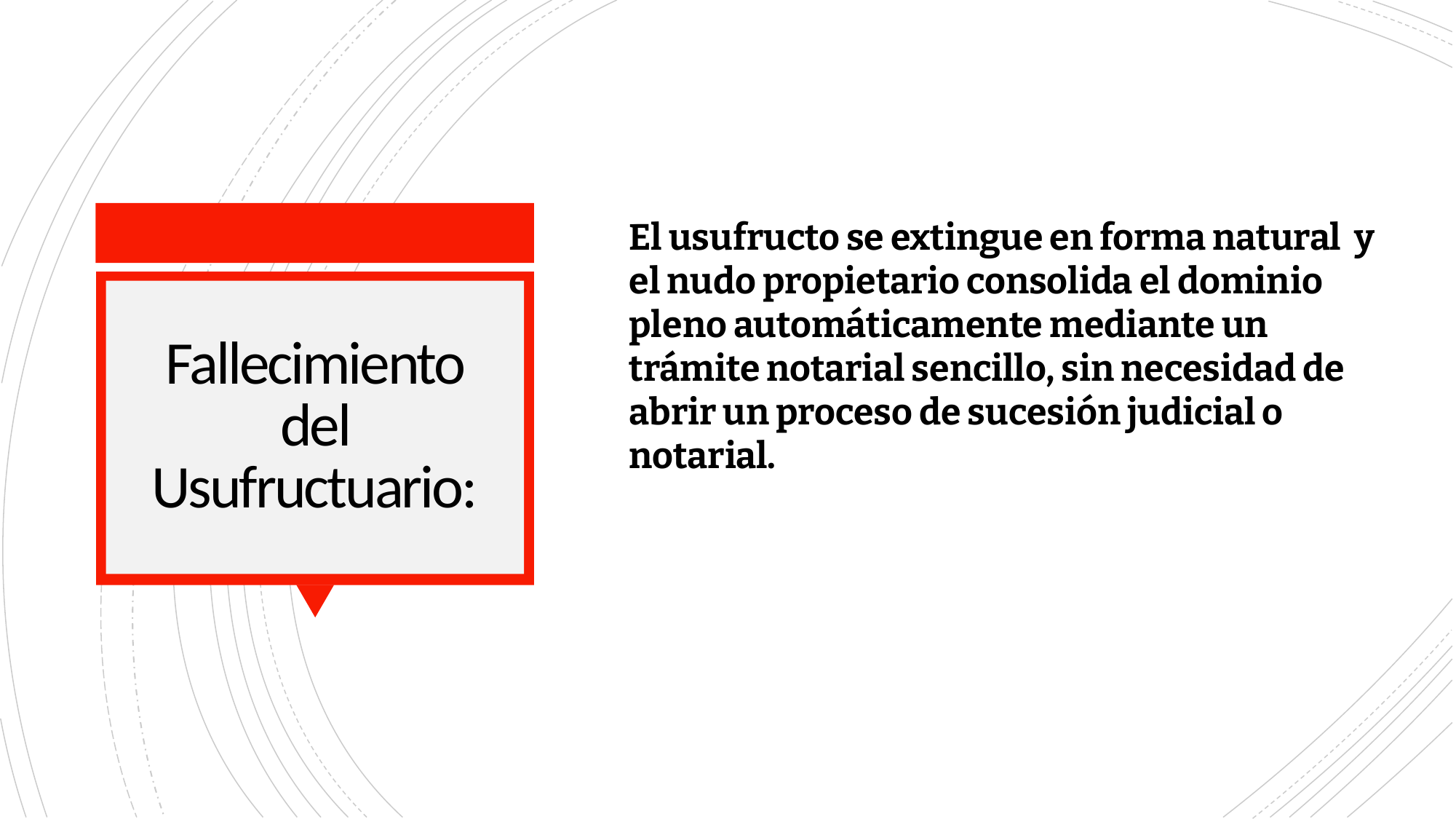

El usufructo se extingue en forma natural  y el nudo propietario consolida el dominio pleno automáticamente mediante un trámite notarial sencillo, sin necesidad de abrir un proceso de sucesión judicial o notarial.

# Fallecimiento del Usufructuario: